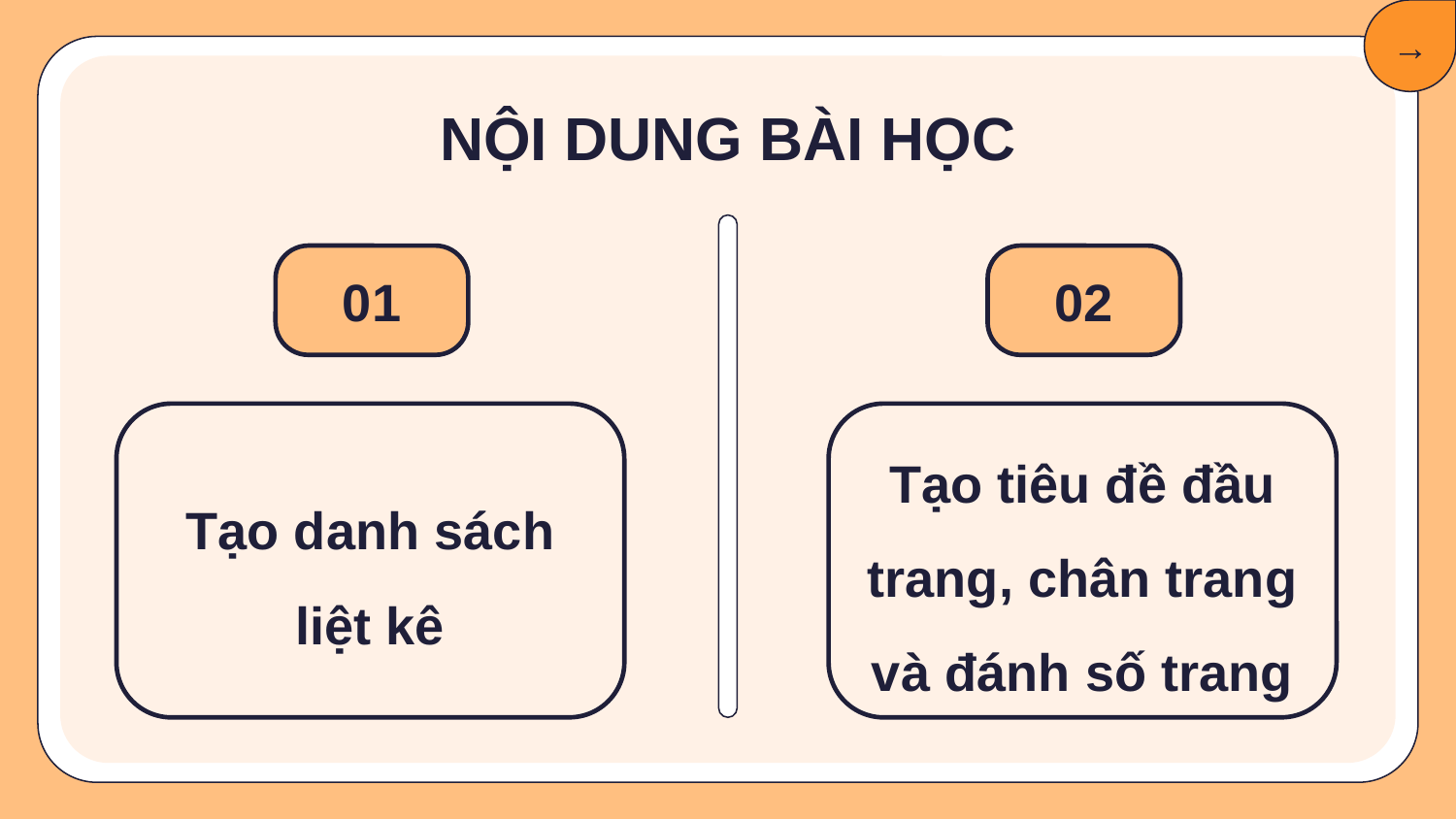

→
# NỘI DUNG BÀI HỌC

01
Tạo danh sách liệt kê
02
Tạo tiêu đề đầu trang, chân trang và đánh số trang